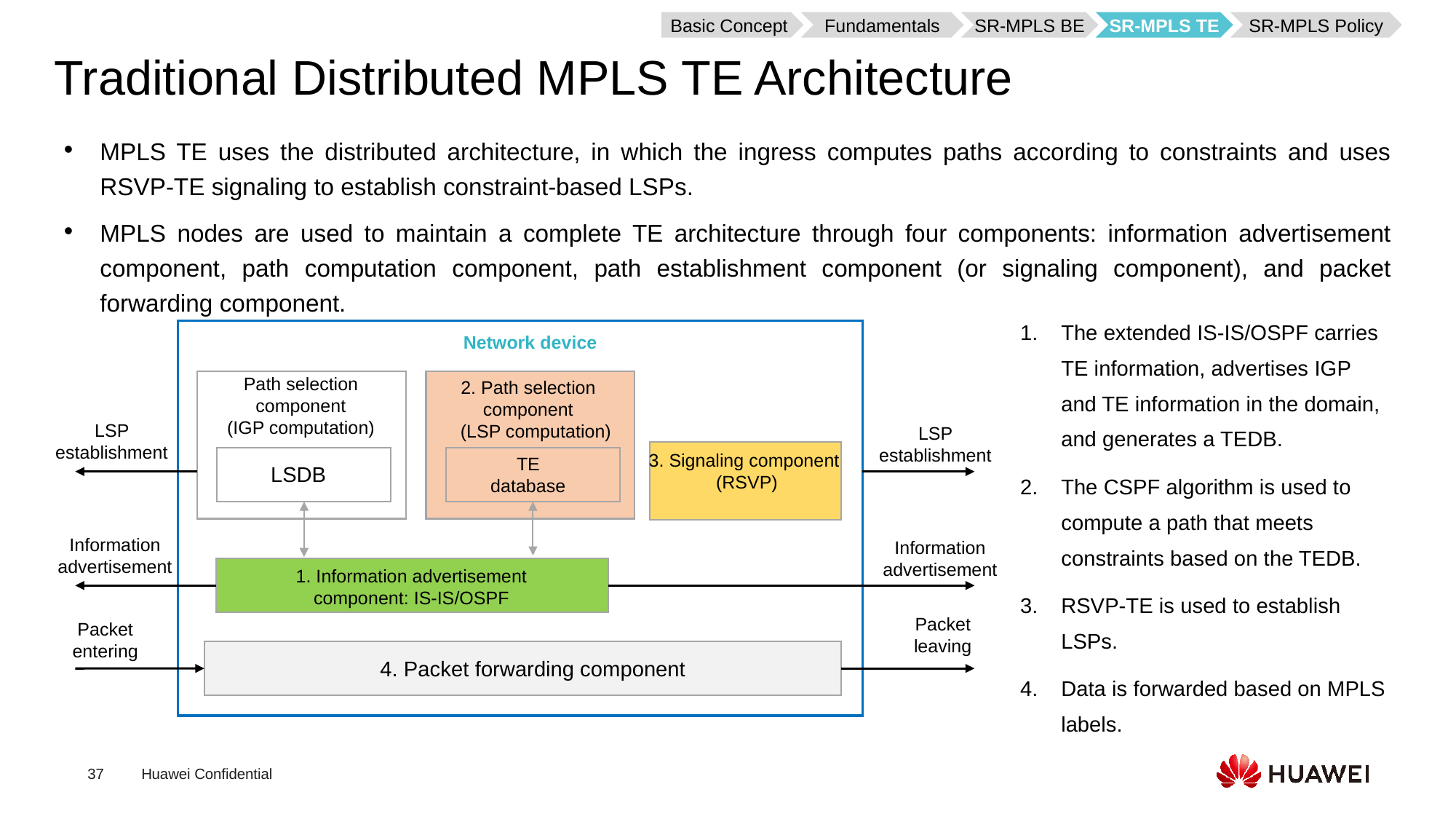

Basic Concept
Fundamentals
SR-MPLS BE
SR-MPLS TE
SR-MPLS Policy
# Traditional Distributed MPLS TE Architecture
MPLS TE uses the distributed architecture, in which the ingress computes paths according to constraints and uses RSVP-TE signaling to establish constraint-based LSPs.
MPLS nodes are used to maintain a complete TE architecture through four components: information advertisement component, path computation component, path establishment component (or signaling component), and packet forwarding component.
The extended IS-IS/OSPF carries TE information, advertises IGP and TE information in the domain, and generates a TEDB.
The CSPF algorithm is used to compute a path that meets constraints based on the TEDB.
RSVP-TE is used to establish LSPs.
Data is forwarded based on MPLS labels.

Network device
Path selection component
(IGP computation)

2. Path selection component
   (LSP computation)
LSP establishment
LSP establishment

3. Signaling component
 (RSVP)
TE database

LSDB
Information advertisement
Information advertisement

1. Information advertisement component: IS-IS/OSPF
Packet leaving
Packet entering

4. Packet forwarding component